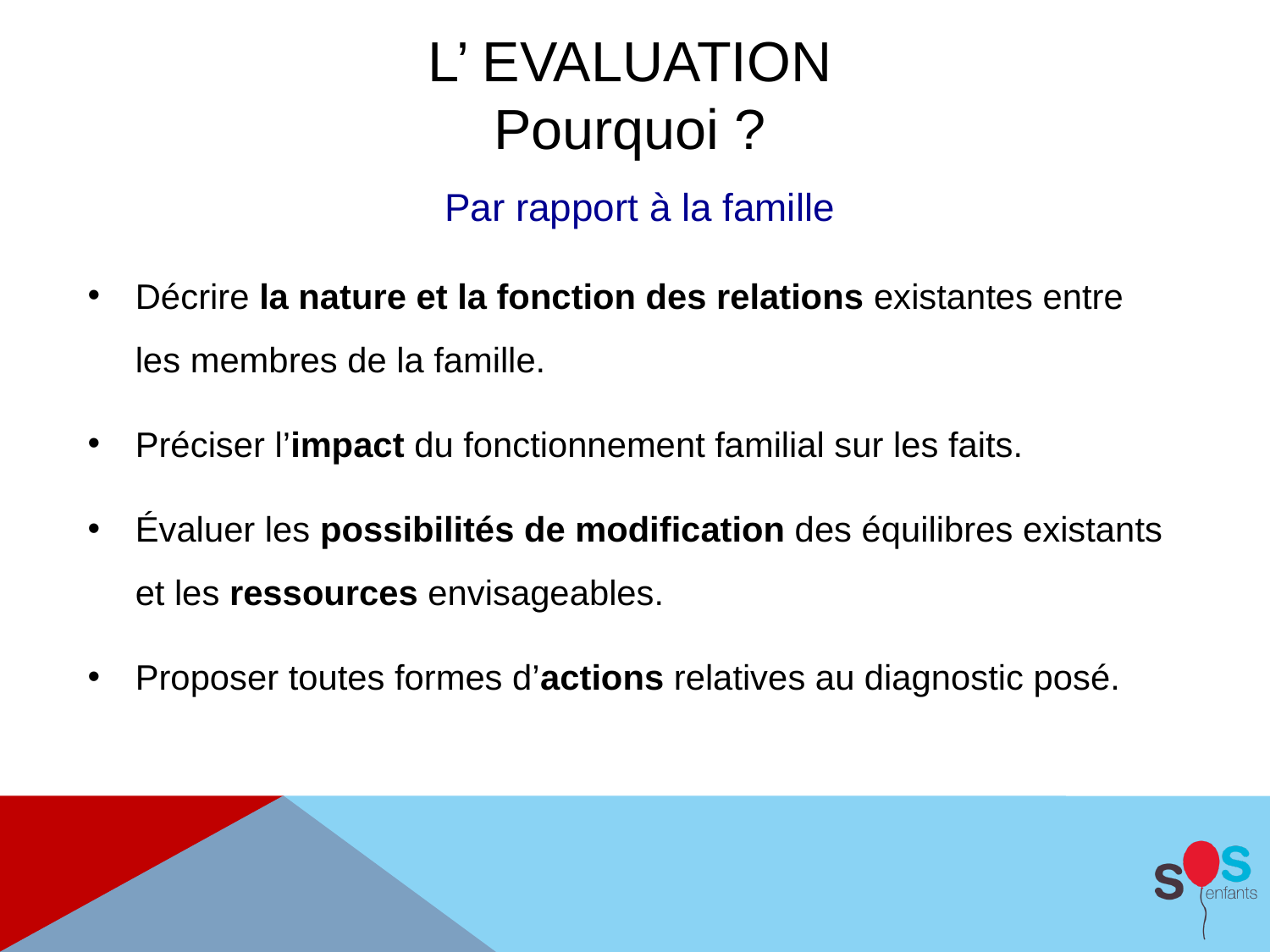

# L’ EVALUATION Pourquoi ?
Par rapport à la famille
Décrire la nature et la fonction des relations existantes entre les membres de la famille.
Préciser l’impact du fonctionnement familial sur les faits.
Évaluer les possibilités de modification des équilibres existants et les ressources envisageables.
Proposer toutes formes d’actions relatives au diagnostic posé.